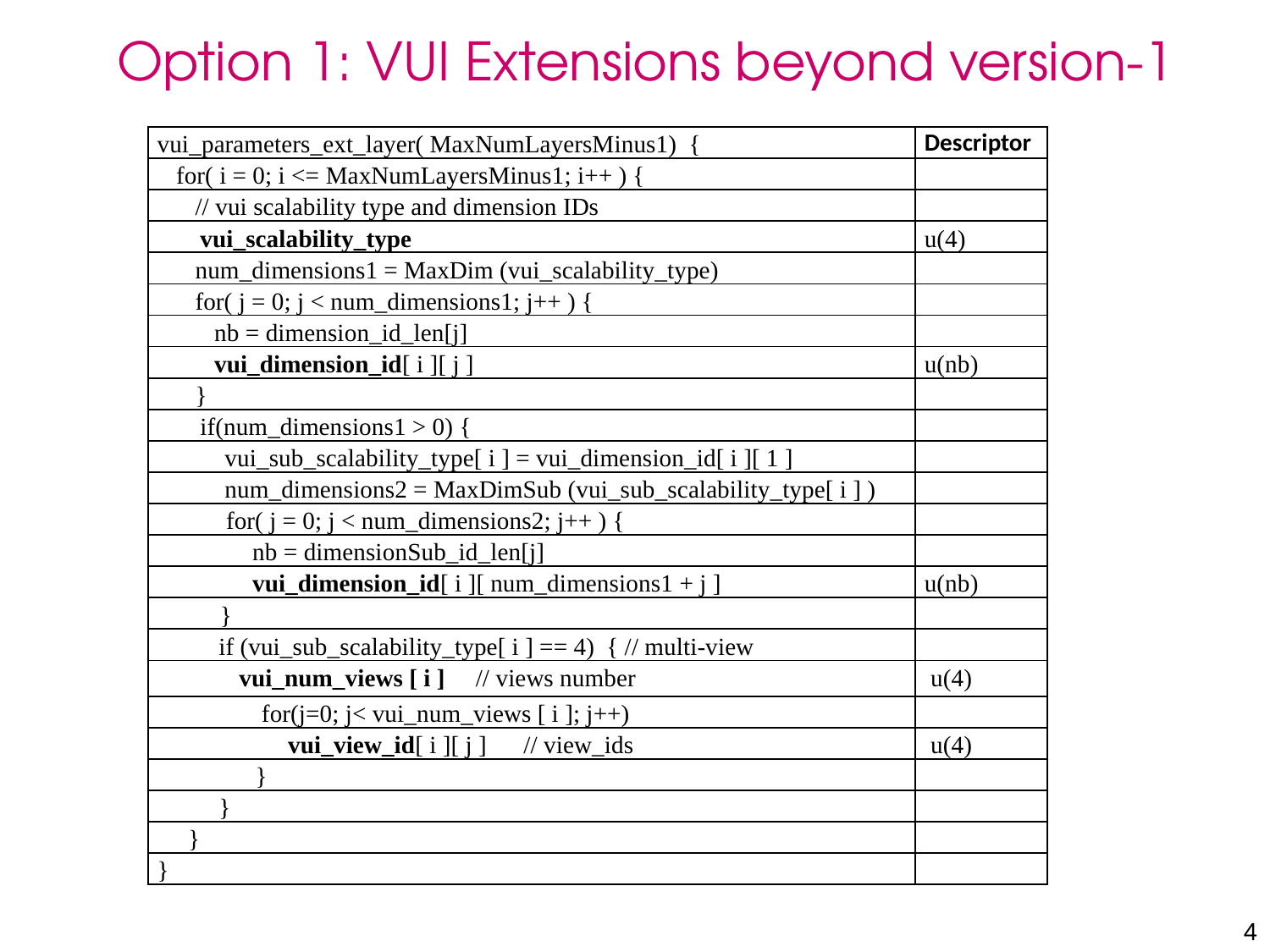

# Option 1: VUI Extensions beyond version-1
| vui\_parameters\_ext\_layer( MaxNumLayersMinus1) { | Descriptor |
| --- | --- |
| for( i = 0; i <= MaxNumLayersMinus1; i++ ) { |  |
| // vui scalability type and dimension IDs |  |
| vui\_scalability\_type | u(4) |
| num\_dimensions1 = MaxDim (vui\_scalability\_type) |  |
| for( j = 0; j < num\_dimensions1; j++ ) { |  |
| nb = dimension\_id\_len[j] |  |
| vui\_dimension\_id[ i ][ j ] | u(nb) |
| } |  |
| if(num\_dimensions1 > 0) { |  |
| vui\_sub\_scalability\_type[ i ] = vui\_dimension\_id[ i ][ 1 ] |  |
| num\_dimensions2 = MaxDimSub (vui\_sub\_scalability\_type[ i ] ) |  |
| for( j = 0; j < num\_dimensions2; j++ ) { |  |
| nb = dimensionSub\_id\_len[j] |  |
| vui\_dimension\_id[ i ][ num\_dimensions1 + j ] | u(nb) |
| } |  |
| if (vui\_sub\_scalability\_type[ i ] == 4) { // multi-view |  |
| vui\_num\_views [ i ] // views number | u(4) |
| for(j=0; j< vui\_num\_views [ i ]; j++) |  |
| vui\_view\_id[ i ][ j ] // view\_ids | u(4) |
| } |  |
| } |  |
| } |  |
| } |  |
4